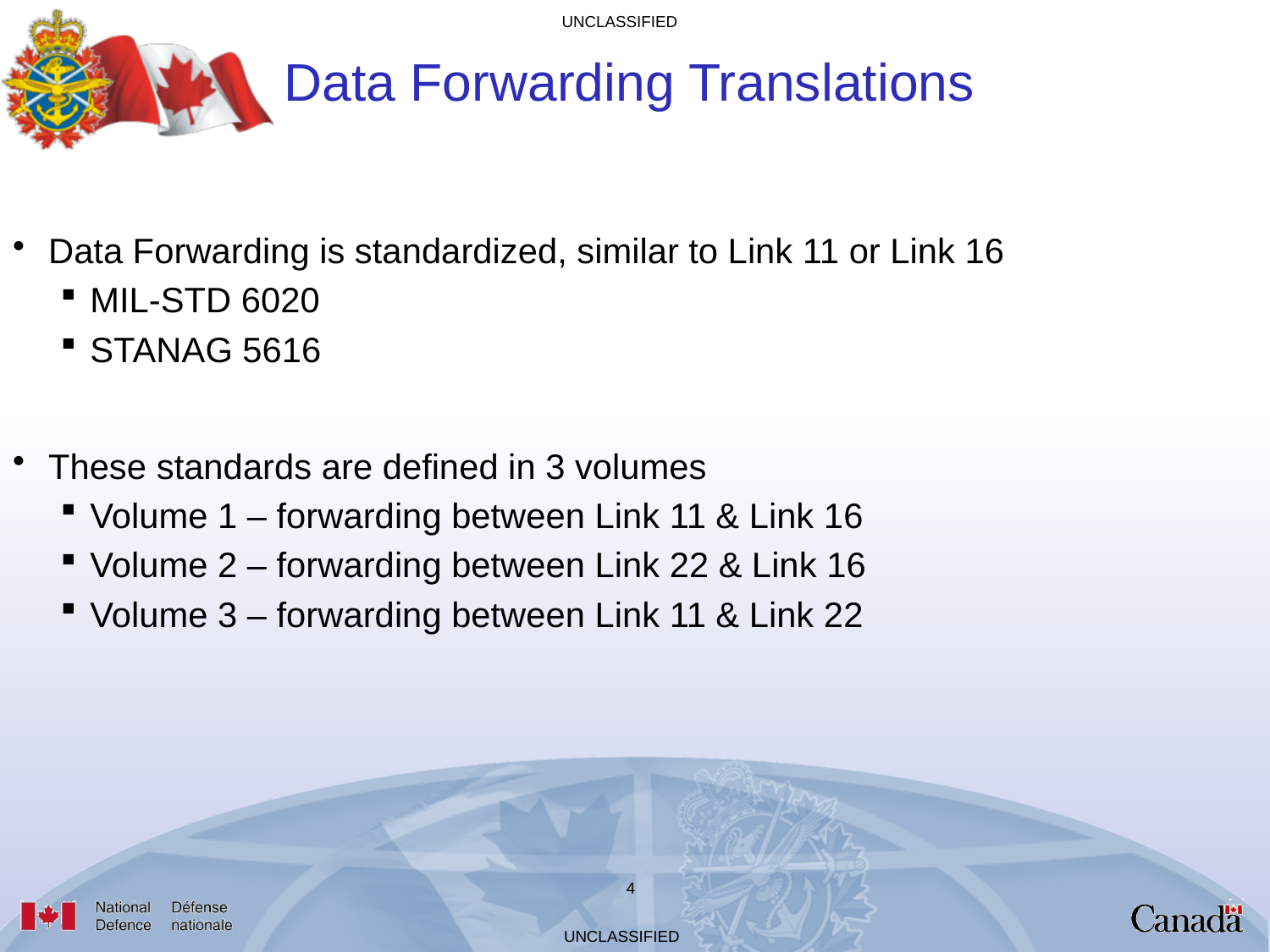

# Data Forwarding Translations
Data Forwarding is standardized, similar to Link 11 or Link 16
MIL-STD 6020
STANAG 5616

These standards are defined in 3 volumes
Volume 1 – forwarding between Link 11 & Link 16
Volume 2 – forwarding between Link 22 & Link 16
Volume 3 – forwarding between Link 11 & Link 22